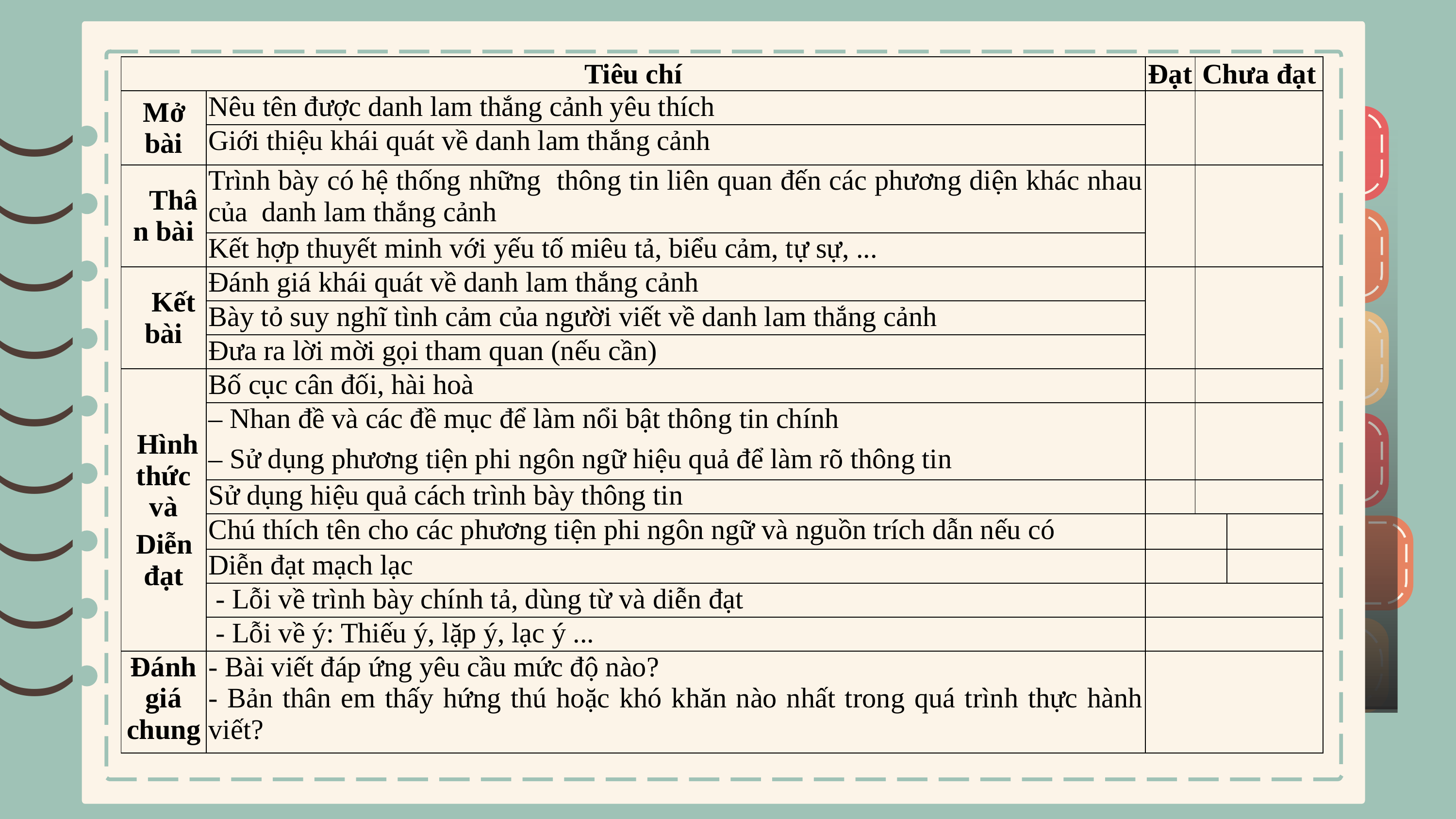

| Tiêu chí |  | Đạt | Chưa đạt |  |
| --- | --- | --- | --- | --- |
| Mở bài | Nêu tên được danh lam thắng cảnh yêu thích |  |  |  |
|  | Giới thiệu khái quát về danh lam thắng cảnh |  |  |  |
| Thân bài | Trình bày có hệ thống những thông tin liên quan đến các phương diện khác nhau của danh lam thắng cảnh |  |  |  |
|  | Kết hợp thuyết minh với yếu tố miêu tả, biểu cảm, tự sự, ... |  |  |  |
| Kết bài | Đánh giá khái quát về danh lam thắng cảnh |  |  |  |
|  | Bày tỏ suy nghĩ tình cảm của người viết về danh lam thắng cảnh |  |  |  |
|  | Đưa ra lời mời gọi tham quan (nếu cần) |  |  |  |
| Hình thức và Diễn đạt | Bố cục cân đối, hài hoà |  |  |  |
|  | – Nhan đề và các đề mục để làm nổi bật thông tin chính – Sử dụng phương tiện phi ngôn ngữ hiệu quả để làm rõ thông tin |  |  |  |
|  | Sử dụng hiệu quả cách trình bày thông tin |  |  |  |
|  | Chú thích tên cho các phương tiện phi ngôn ngữ và nguồn trích dẫn nếu có |  |  |  |
|  | Diễn đạt mạch lạc |  |  |  |
|  | - Lỗi về trình bày chính tả, dùng từ và diễn đạt |  |  |  |
|  | - Lỗi về ý: Thiếu ý, lặp ý, lạc ý ... |  |  |  |
| Đánh giá chung | - Bài viết đáp ứng yêu cầu mức độ nào? - Bản thân em thấy hứng thú hoặc khó khăn nào nhất trong quá trình thực hành viết? |  |  |  |

)
)
)
)
)
)
)
)
)

)
)
)
)
)
)
)
)
)